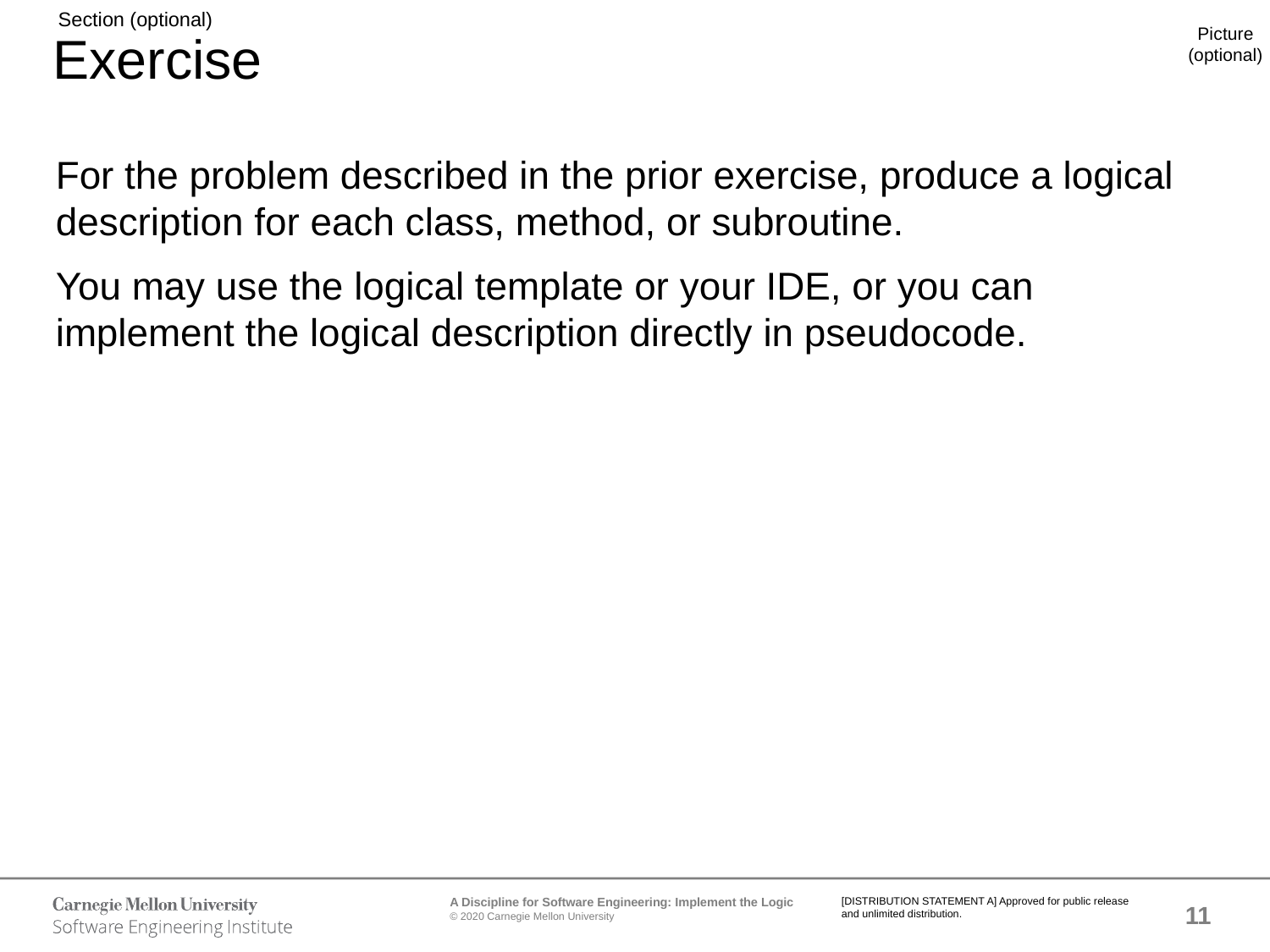

# Exercise
For the problem described in the prior exercise, produce a logical description for each class, method, or subroutine.
You may use the logical template or your IDE, or you can implement the logical description directly in pseudocode.